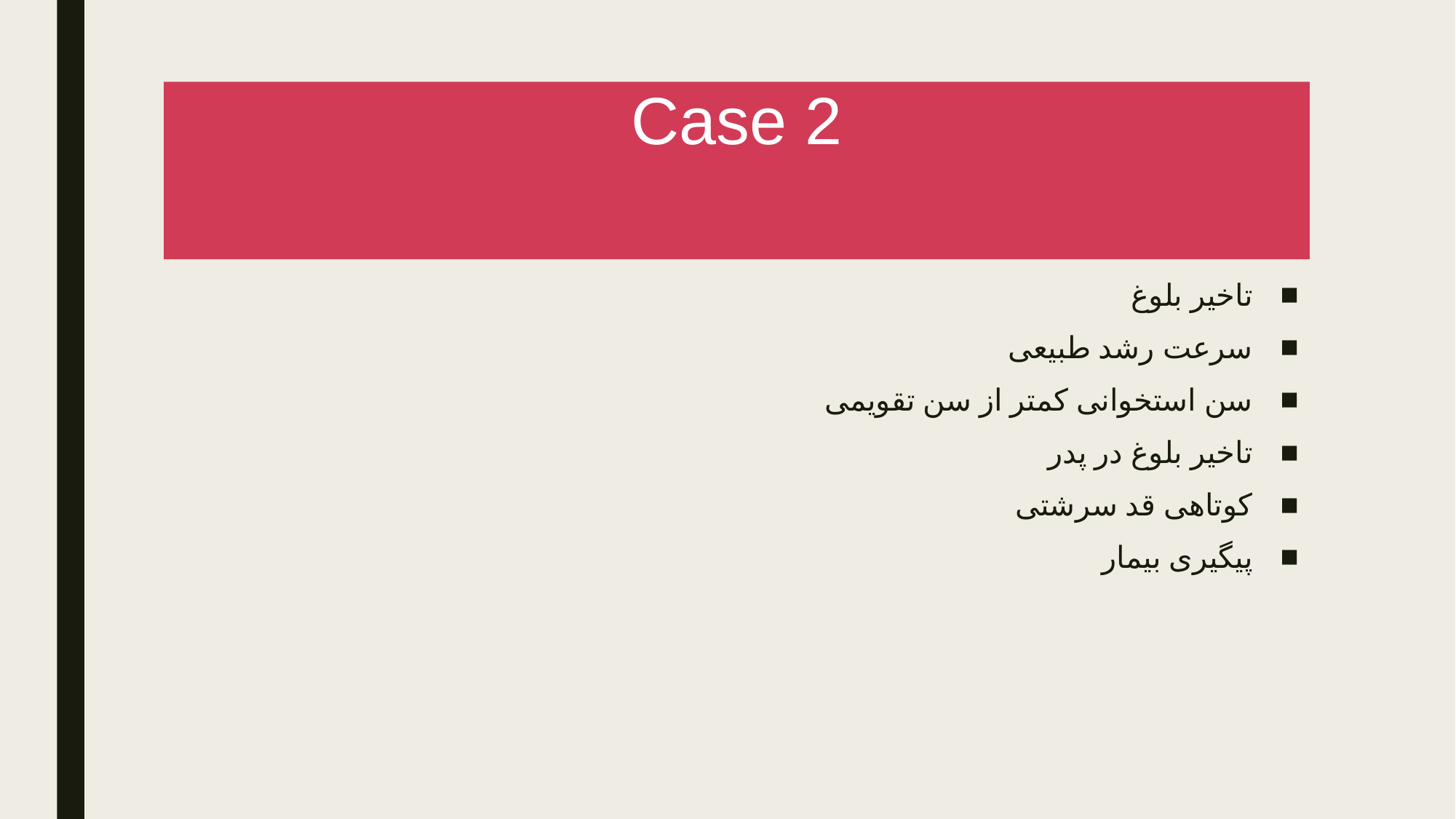

# Case 2
تاخیر بلوغ
سرعت رشد طبیعی
سن استخوانی کمتر از سن تقویمی
تاخیر بلوغ در پدر
کوتاهی قد سرشتی
پیگیری بیمار